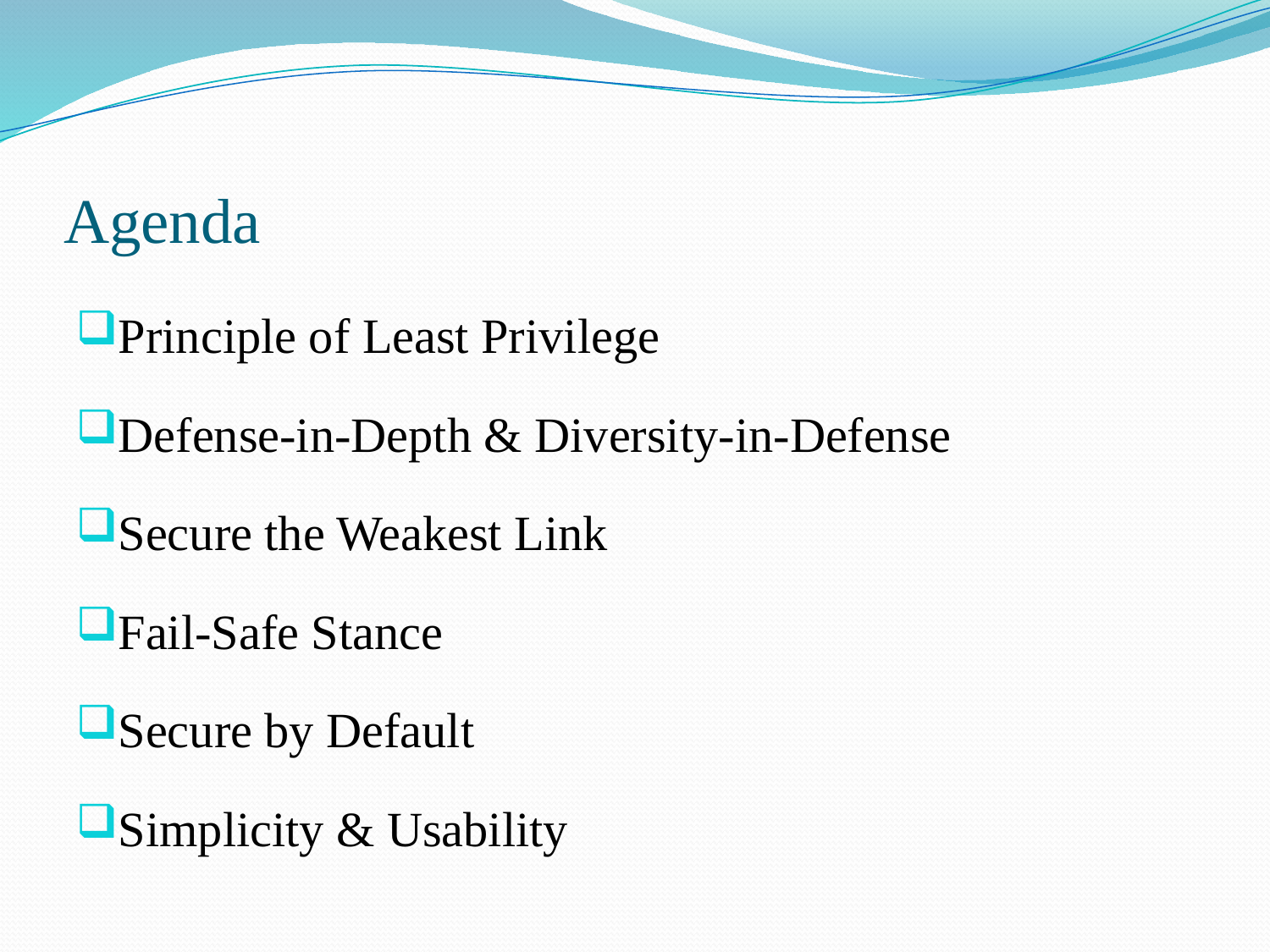

# Agenda
Principle of Least Privilege
Defense-in-Depth & Diversity-in-Defense
Secure the Weakest Link
Fail-Safe Stance
Secure by Default
Simplicity & Usability